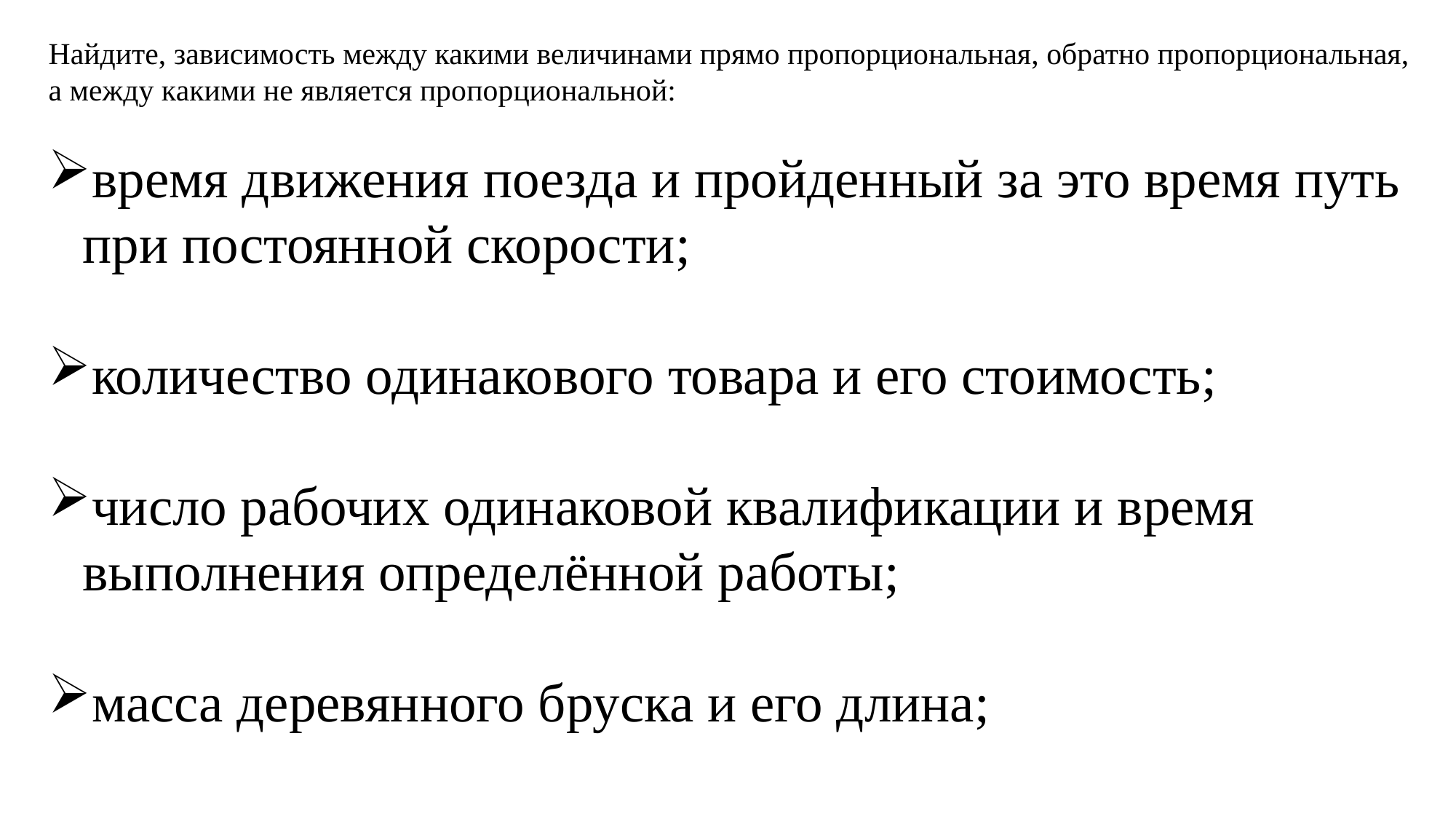

Найдите, зависимость между какими величинами прямо пропорциональная, обратно пропорциональная, а между какими не является пропорциональной:

время движения поезда и пройденный за это время путь при постоянной скорости;

количество одинакового товара и его стоимость;

число рабочих одинаковой квалификации и время выполнения определённой работы;

масса деревянного бруска и его длина;